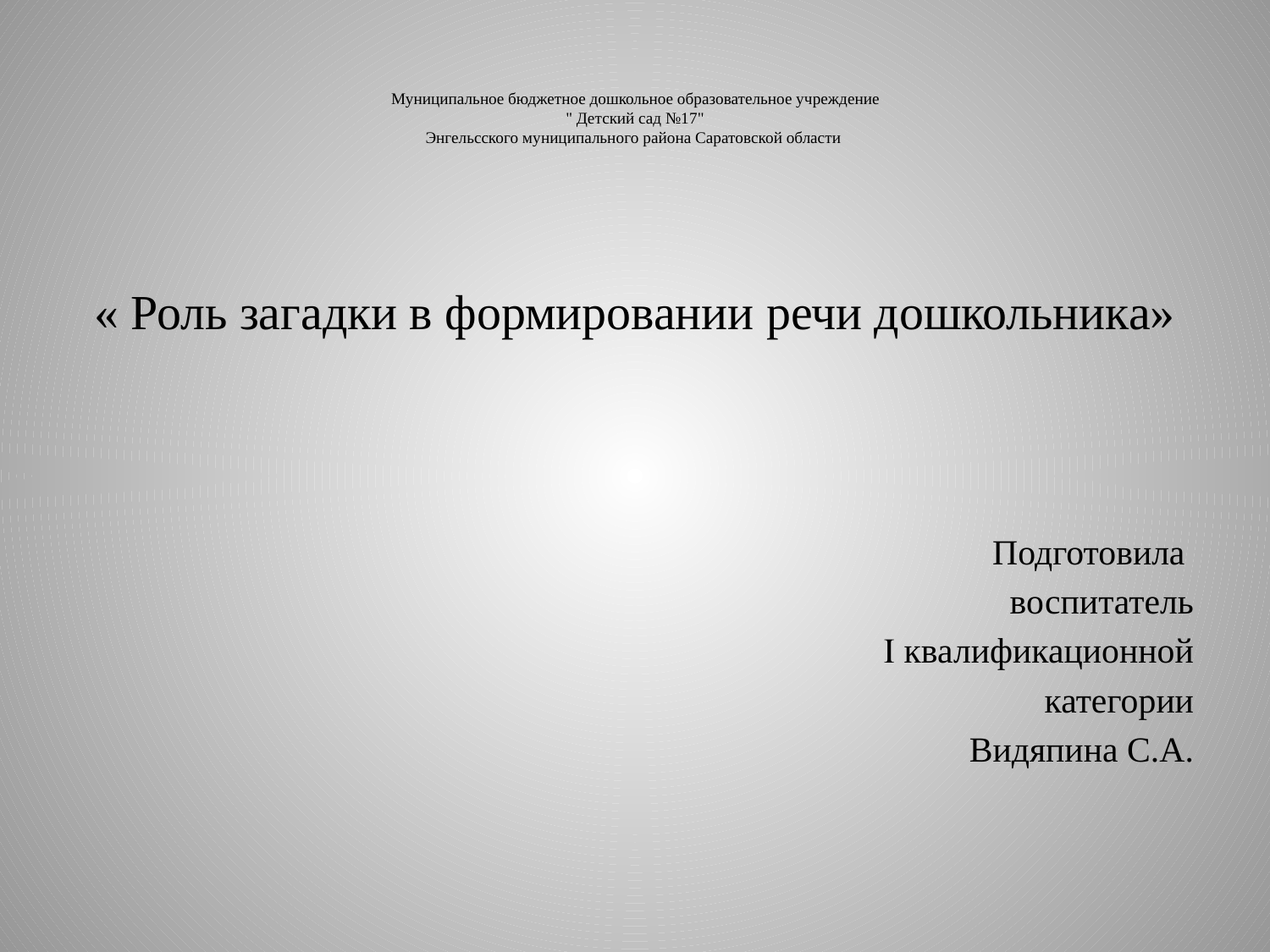

# Муниципальное бюджетное дошкольное образовательное учреждение " Детский сад №17" Энгельсского муниципального района Саратовской области

« Роль загадки в формировании речи дошкольника»

Подготовила
воспитатель
Ι квалификационной
категории
Видяпина С.А.